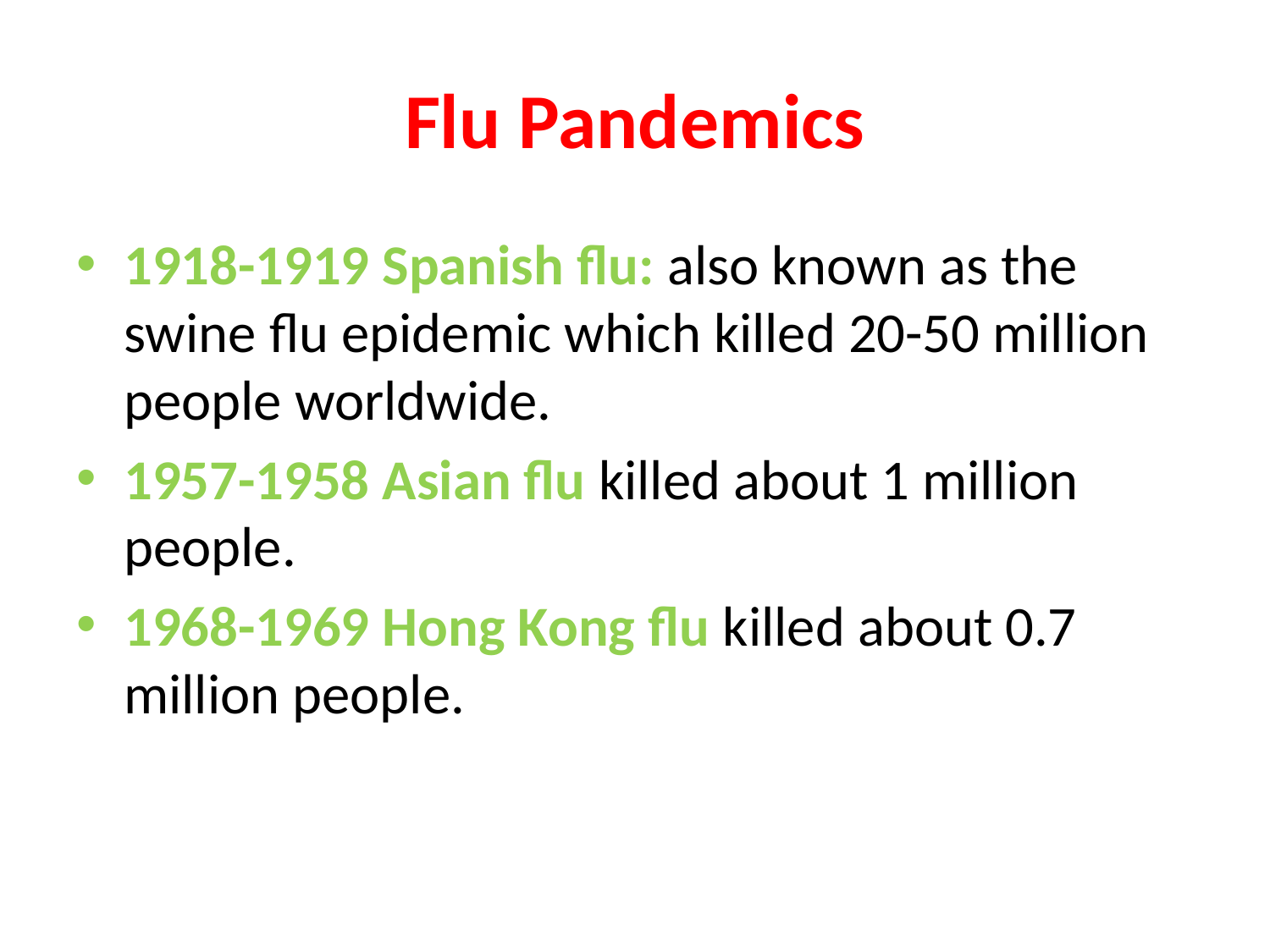

# Flu Pandemics
1918-1919 Spanish flu: also known as the swine flu epidemic which killed 20-50 million people worldwide.
1957-1958 Asian flu killed about 1 million people.
1968-1969 Hong Kong flu killed about 0.7 million people.